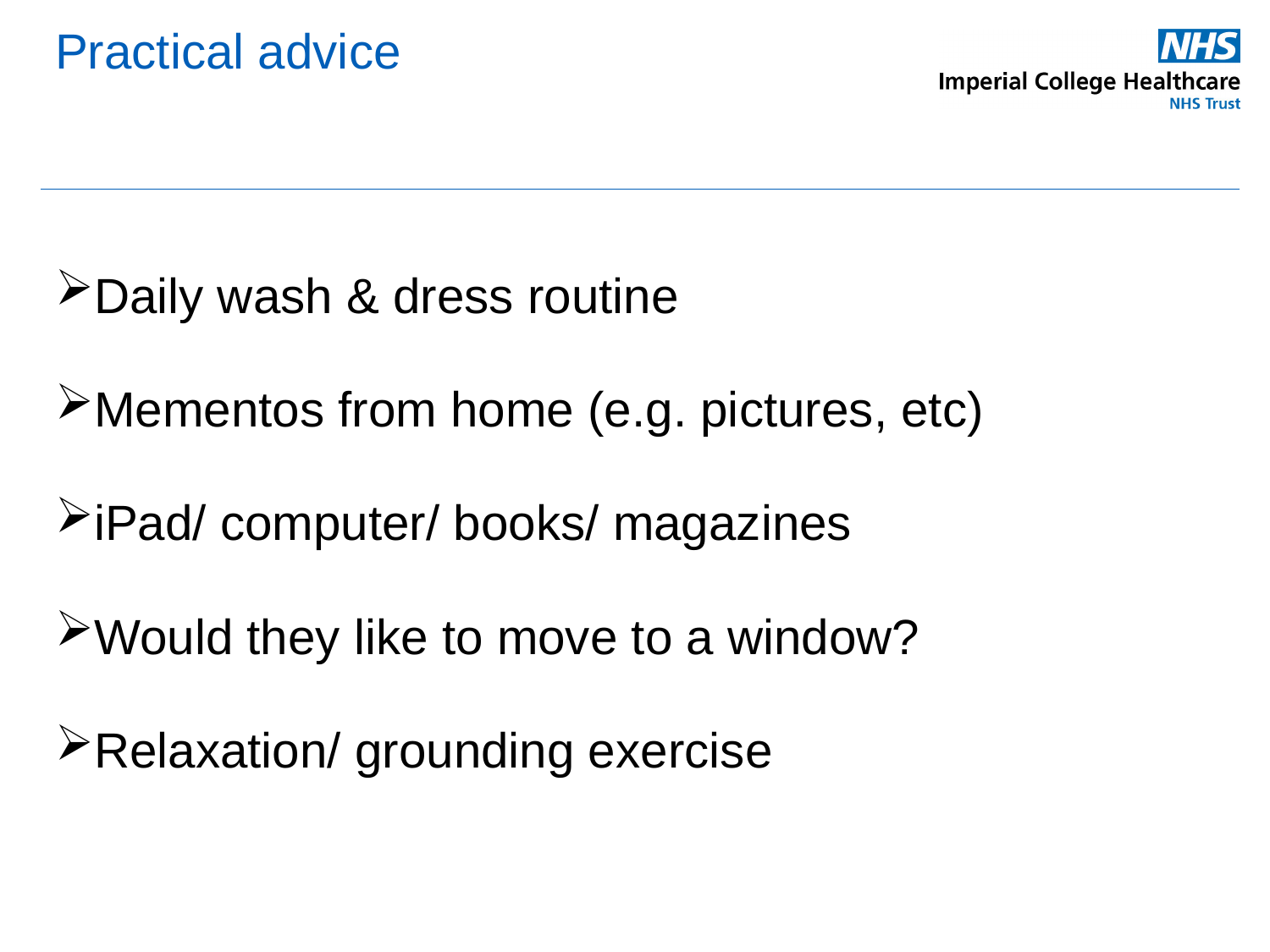

# Practical advice
Daily wash & dress routine
Mementos from home (e.g. pictures, etc)
iPad/ computer/ books/ magazines
Would they like to move to a window?
Relaxation/ grounding exercise